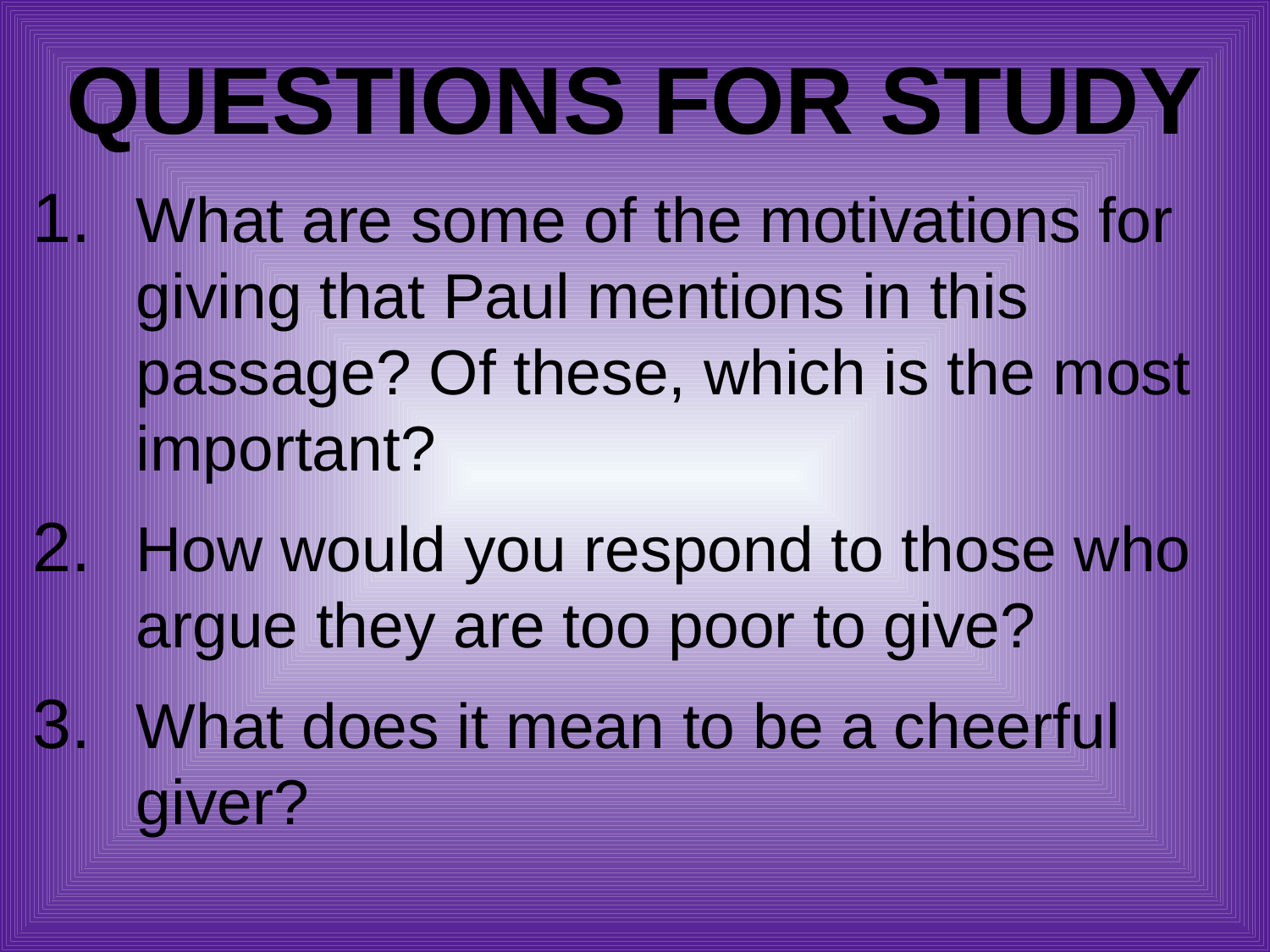

# Questions for Study
What are some of the motivations for giving that Paul mentions in this passage? Of these, which is the most important?
How would you respond to those who argue they are too poor to give?
What does it mean to be a cheerful giver?